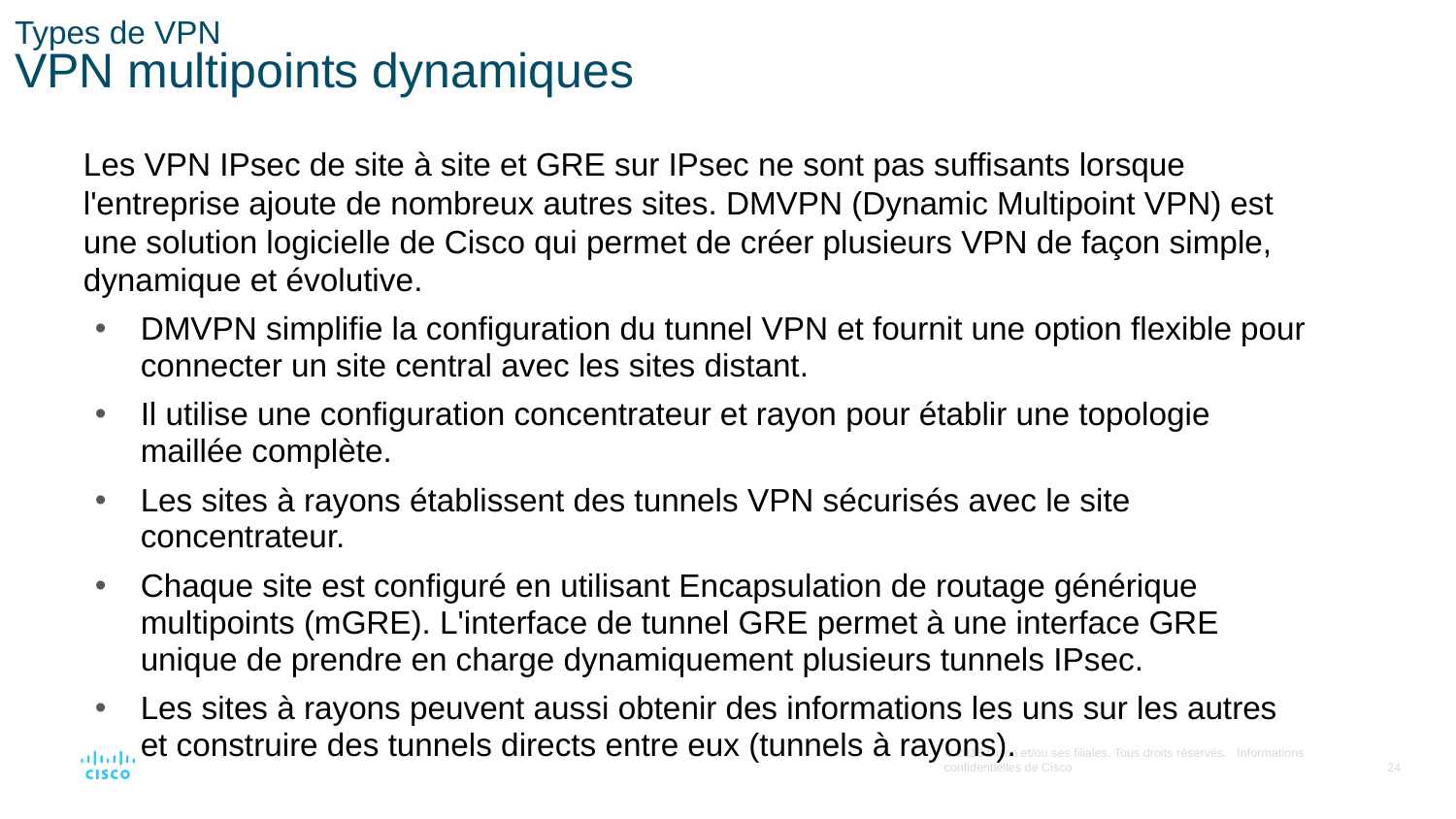

# Types de VPN VPN multipoints dynamiques
Les VPN IPsec de site à site et GRE sur IPsec ne sont pas suffisants lorsque l'entreprise ajoute de nombreux autres sites. DMVPN (Dynamic Multipoint VPN) est une solution logicielle de Cisco qui permet de créer plusieurs VPN de façon simple, dynamique et évolutive.
DMVPN simplifie la configuration du tunnel VPN et fournit une option flexible pour connecter un site central avec les sites distant.
Il utilise une configuration concentrateur et rayon pour établir une topologie maillée complète.
Les sites à rayons établissent des tunnels VPN sécurisés avec le site concentrateur.
Chaque site est configuré en utilisant Encapsulation de routage générique multipoints (mGRE). L'interface de tunnel GRE permet à une interface GRE unique de prendre en charge dynamiquement plusieurs tunnels IPsec.
Les sites à rayons peuvent aussi obtenir des informations les uns sur les autres et construire des tunnels directs entre eux (tunnels à rayons).